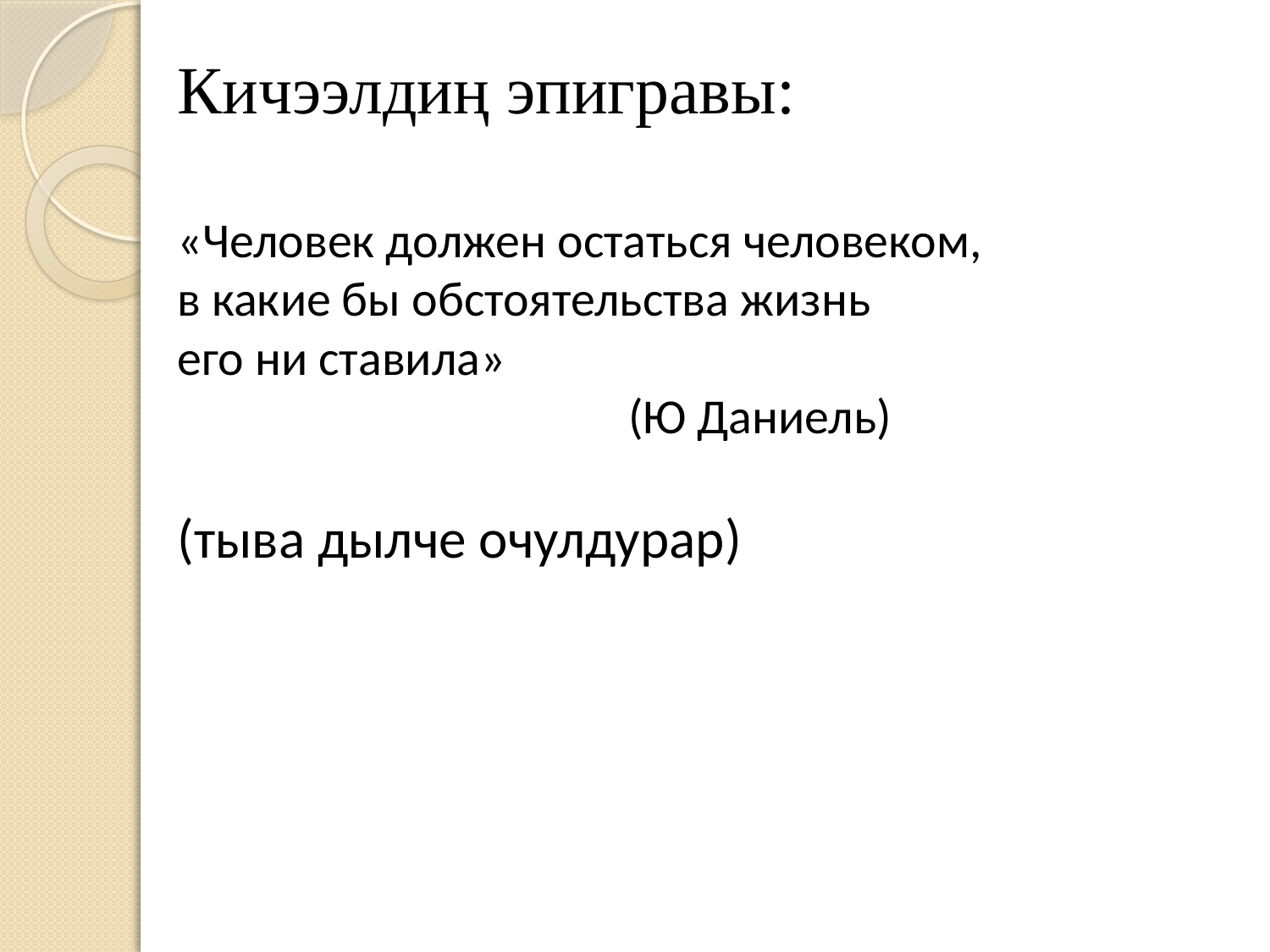

# Кичээлдиң эпигравы: «Человек должен остаться человеком, в какие бы обстоятельства жизнь его ни ставила» (Ю Даниель) (тыва дылче очулдурар)